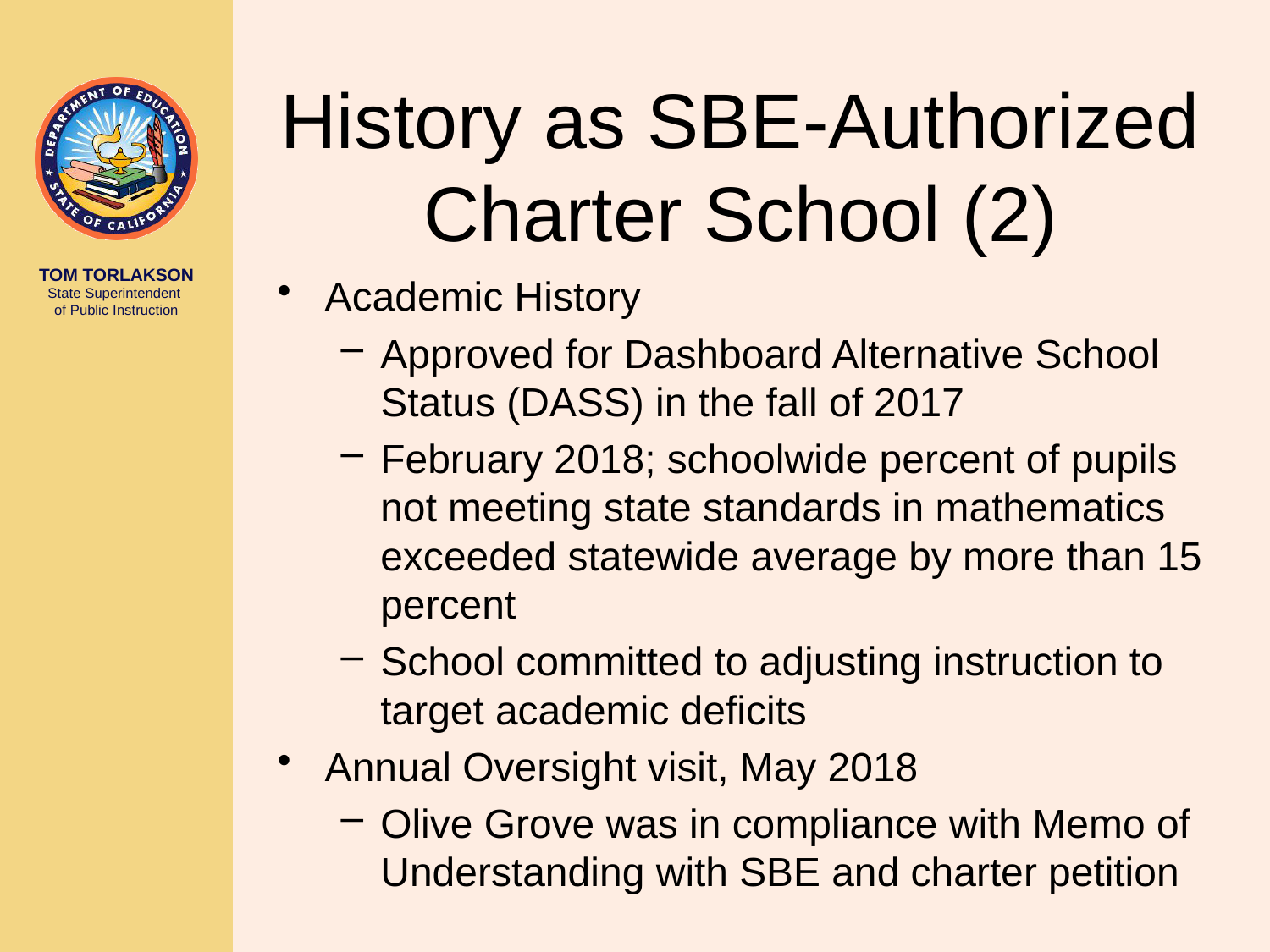

# History as SBE-Authorized Charter School (2)
Academic History
Approved for Dashboard Alternative School Status (DASS) in the fall of 2017
February 2018; schoolwide percent of pupils not meeting state standards in mathematics exceeded statewide average by more than 15 percent
School committed to adjusting instruction to target academic deficits
Annual Oversight visit, May 2018
Olive Grove was in compliance with Memo of Understanding with SBE and charter petition